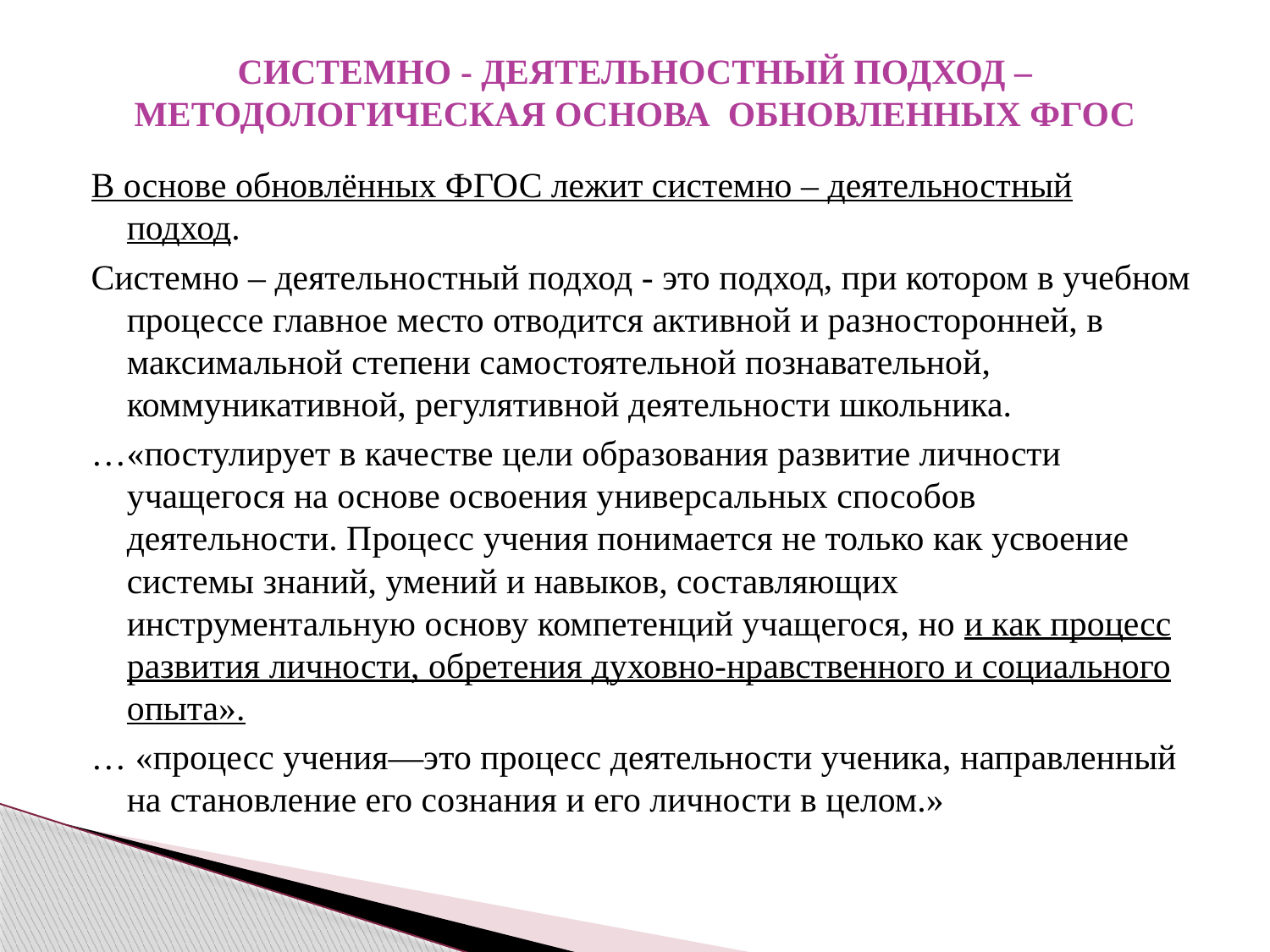

# СИСТЕМНО - ДЕЯТЕЛЬНОСТНЫЙ ПОДХОД – МЕТОДОЛОГИЧЕСКАЯ ОСНОВА  ОБНОВЛЕННЫХ ФГОС
В основе обновлённых ФГОС лежит системно – деятельностный подход.
Системно – деятельностный подход - это подход, при котором в учебном процессе главное место отводится активной и разносторонней, в максимальной степени самостоятельной познавательной, коммуникативной, регулятивной деятельности школьника.
…«постулирует в качестве цели образования развитие личности учащегося на основе освоения универсальных способов деятельности. Процесс учения понимается не только как усвоение системы знаний, умений и навыков, составляющих инструментальную основу компетенций учащегося, но и как процесс развития личности, обретения духовно-нравственного и социального опыта».
… «процесс учения—это процесс деятельности ученика, направленный на становление его сознания и его личности в целом.»